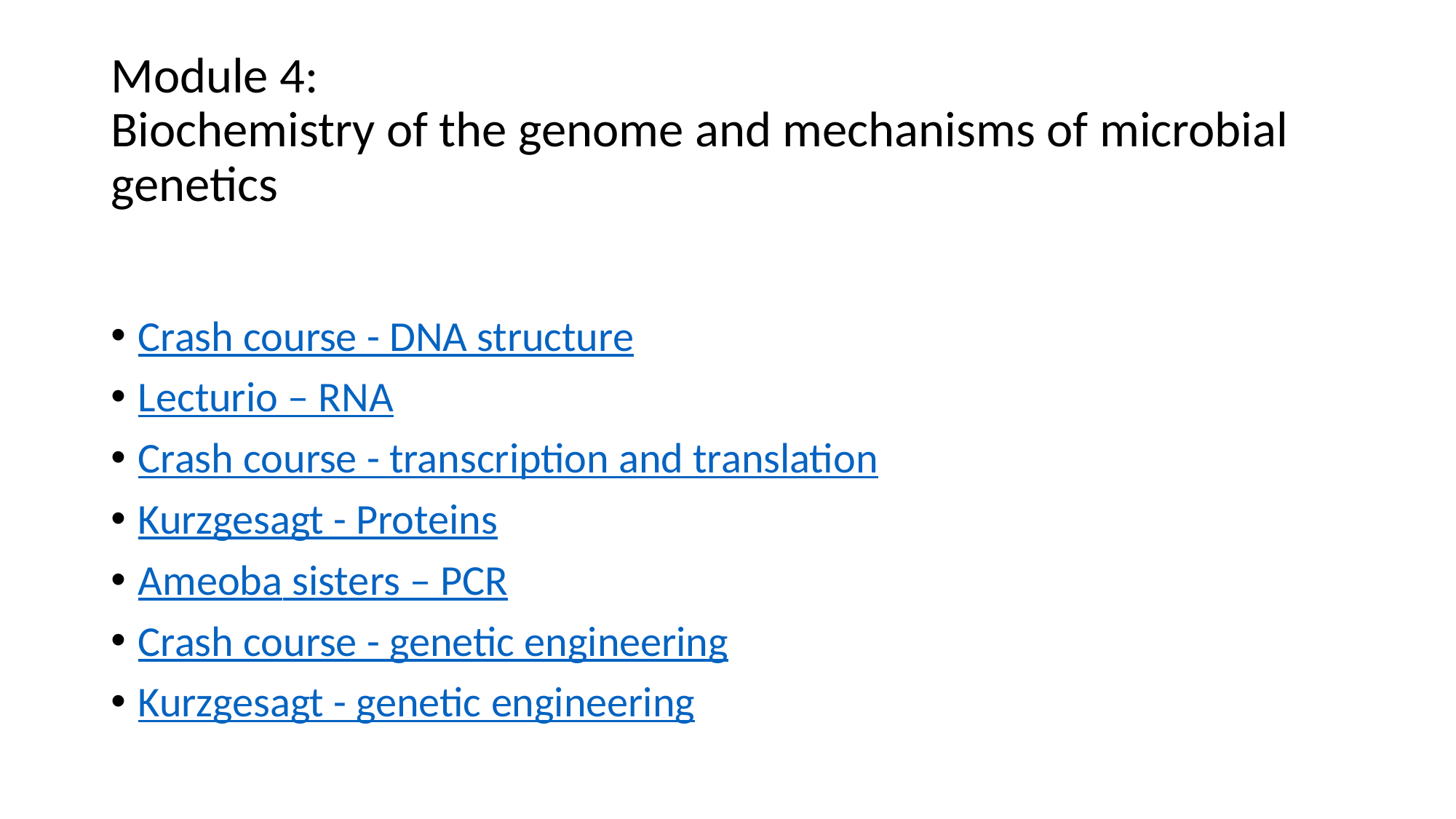

# Module 4: Biochemistry of the genome and mechanisms of microbial genetics

Crash course - DNA structure
Lecturio – RNA
Crash course - transcription and translation
Kurzgesagt - Proteins
Ameoba sisters – PCR
Crash course - genetic engineering
Kurzgesagt - genetic engineering